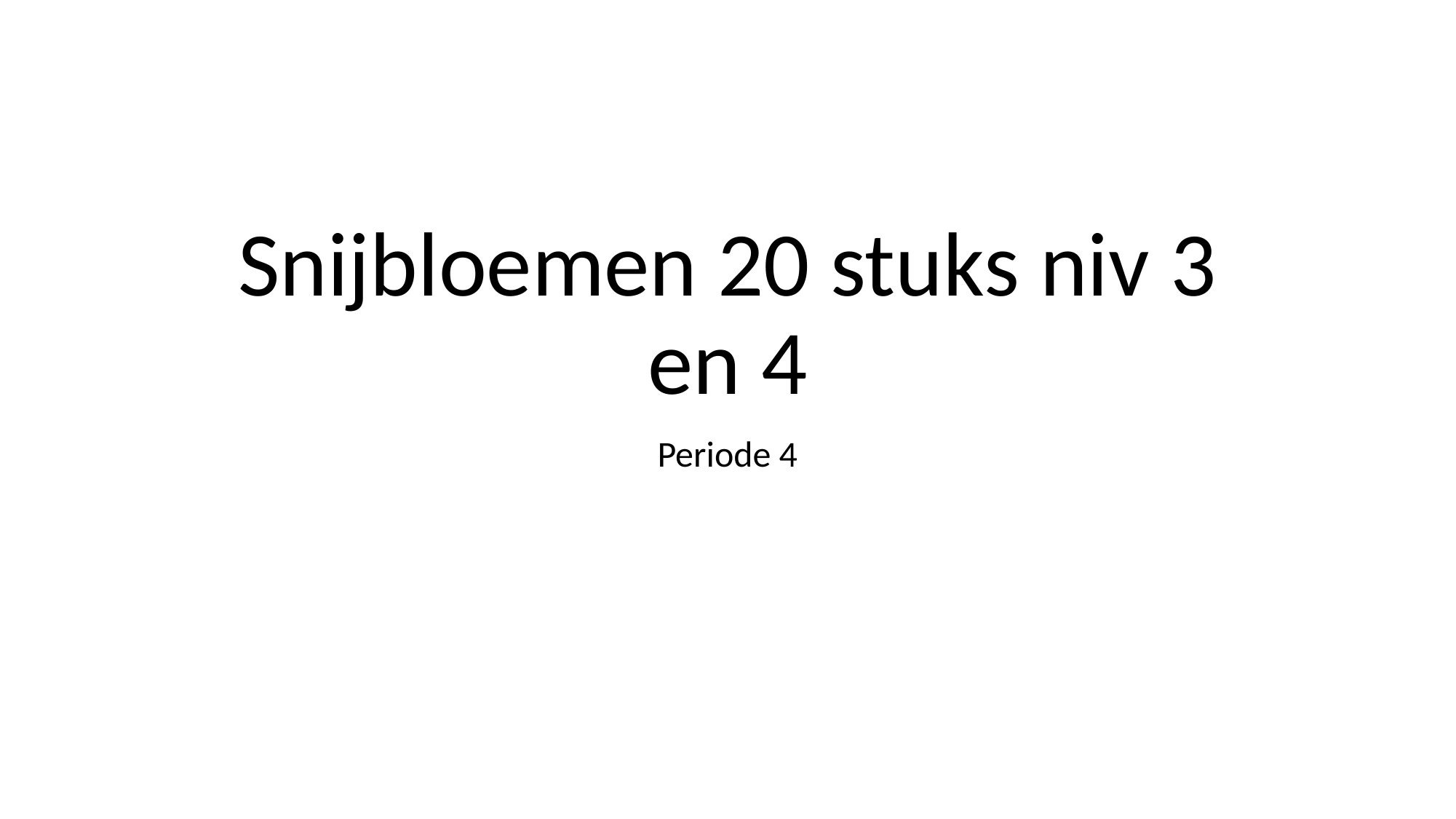

# Snijbloemen 20 stuks niv 3 en 4
Periode 4